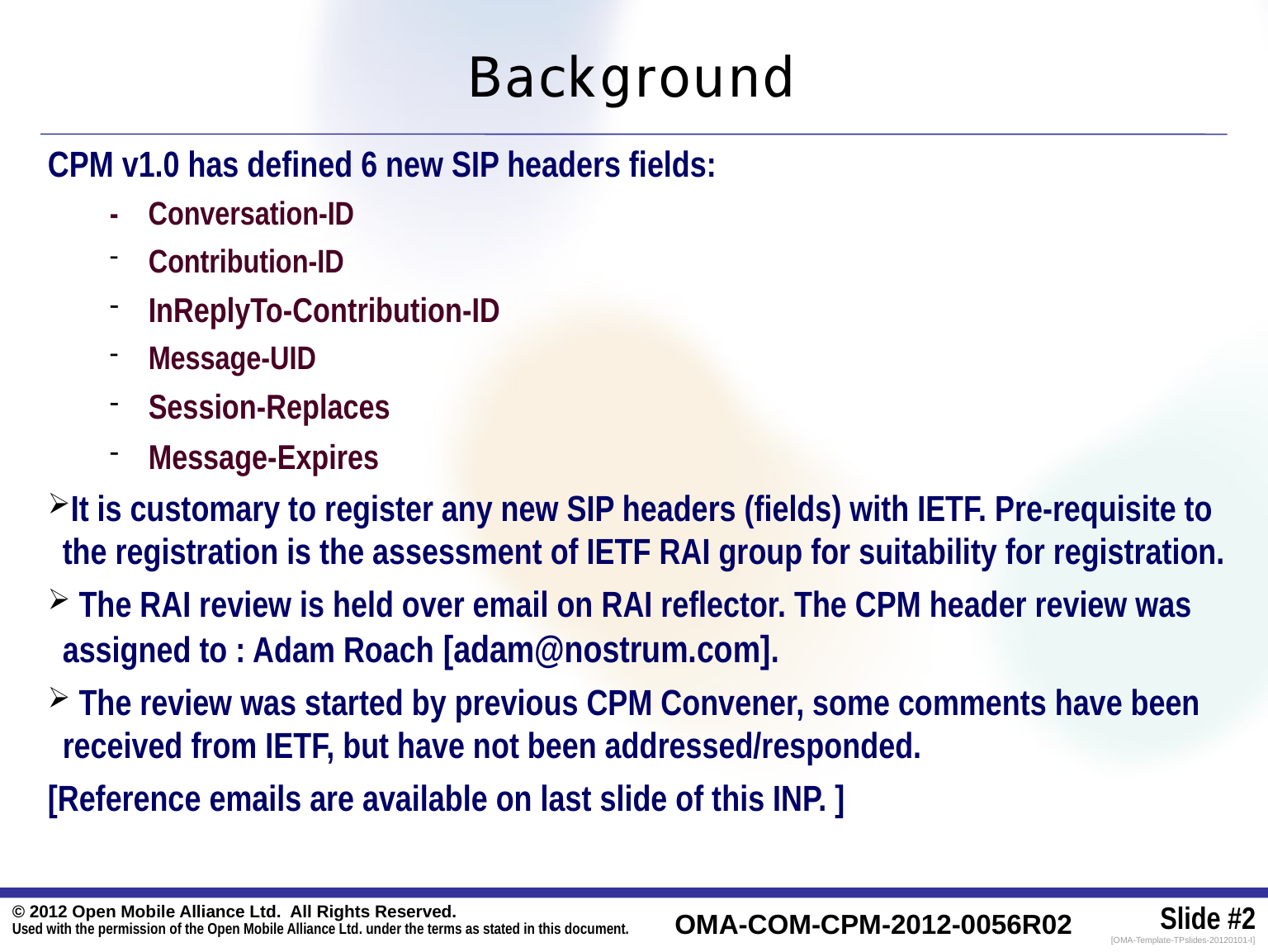

# Background
CPM v1.0 has defined 6 new SIP headers fields:
-    Conversation-ID
Contribution-ID
InReplyTo-Contribution-ID
Message-UID
Session-Replaces
Message-Expires
It is customary to register any new SIP headers (fields) with IETF. Pre-requisite to the registration is the assessment of IETF RAI group for suitability for registration.
 The RAI review is held over email on RAI reflector. The CPM header review was assigned to : Adam Roach [adam@nostrum.com].
 The review was started by previous CPM Convener, some comments have been received from IETF, but have not been addressed/responded.
[Reference emails are available on last slide of this INP. ]